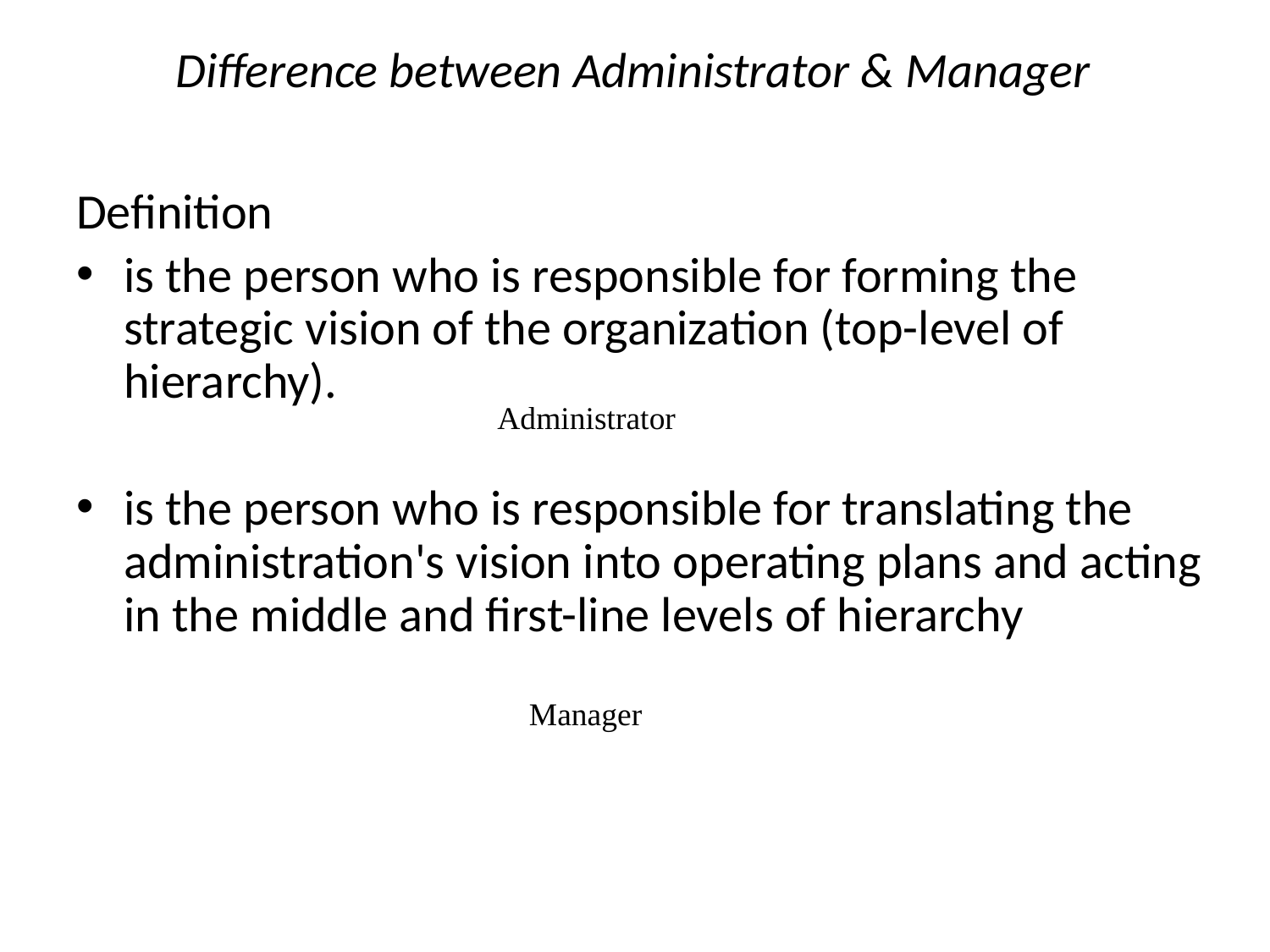

# Difference between Administrator & Manager
Definition
is the person who is responsible for forming the strategic vision of the organization (top-level of hierarchy).

is the person who is responsible for translating the administration's vision into operating plans and acting in the middle and first-line levels of hierarchy

Administrator
Manager